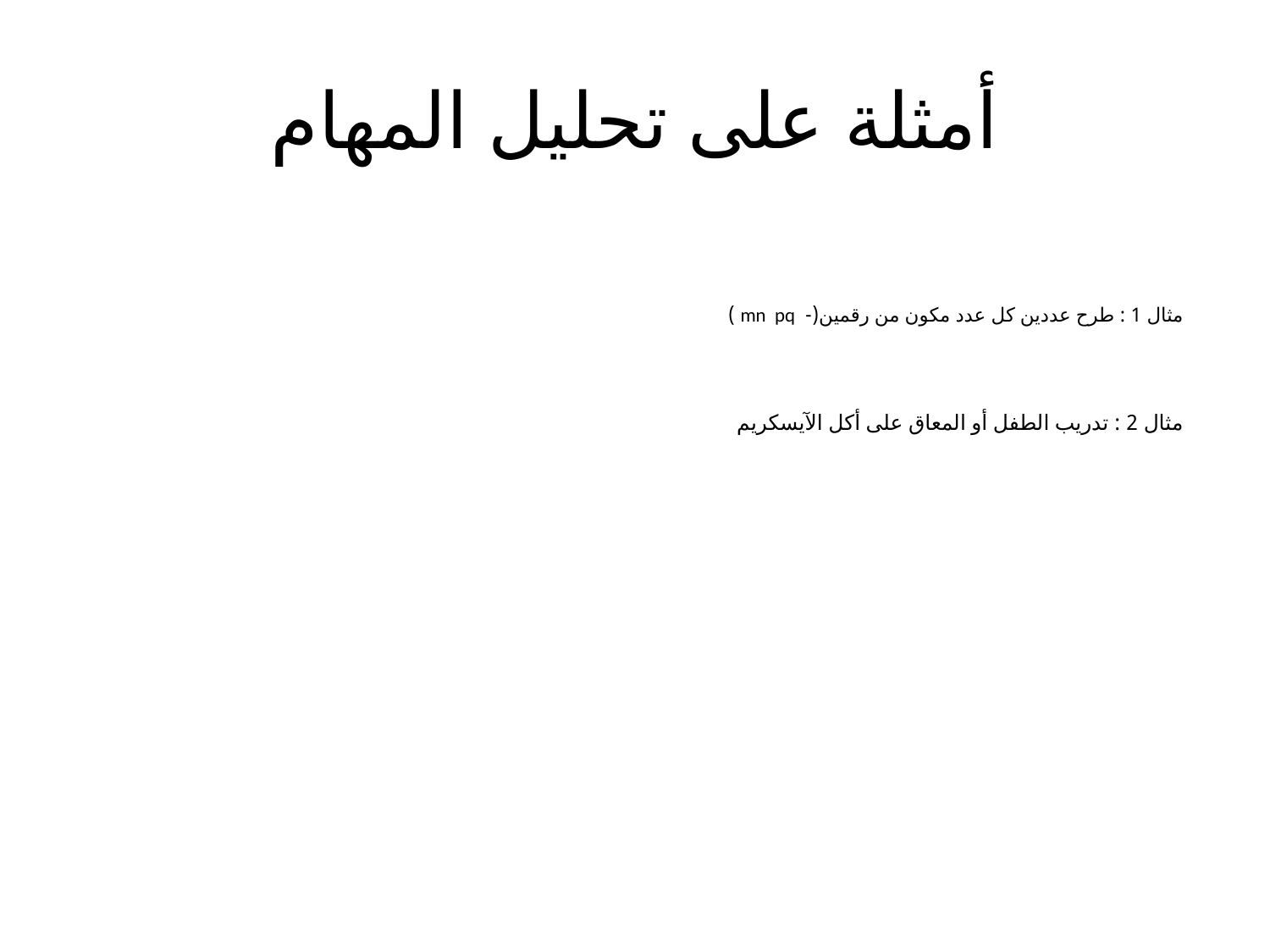

# أمثلة على تحليل المهام
مثال 1 : طرح عددين كل عدد مكون من رقمين(-  mn  pq )

مثال 2 : تدريب الطفل أو المعاق على أكل الآيسكريم